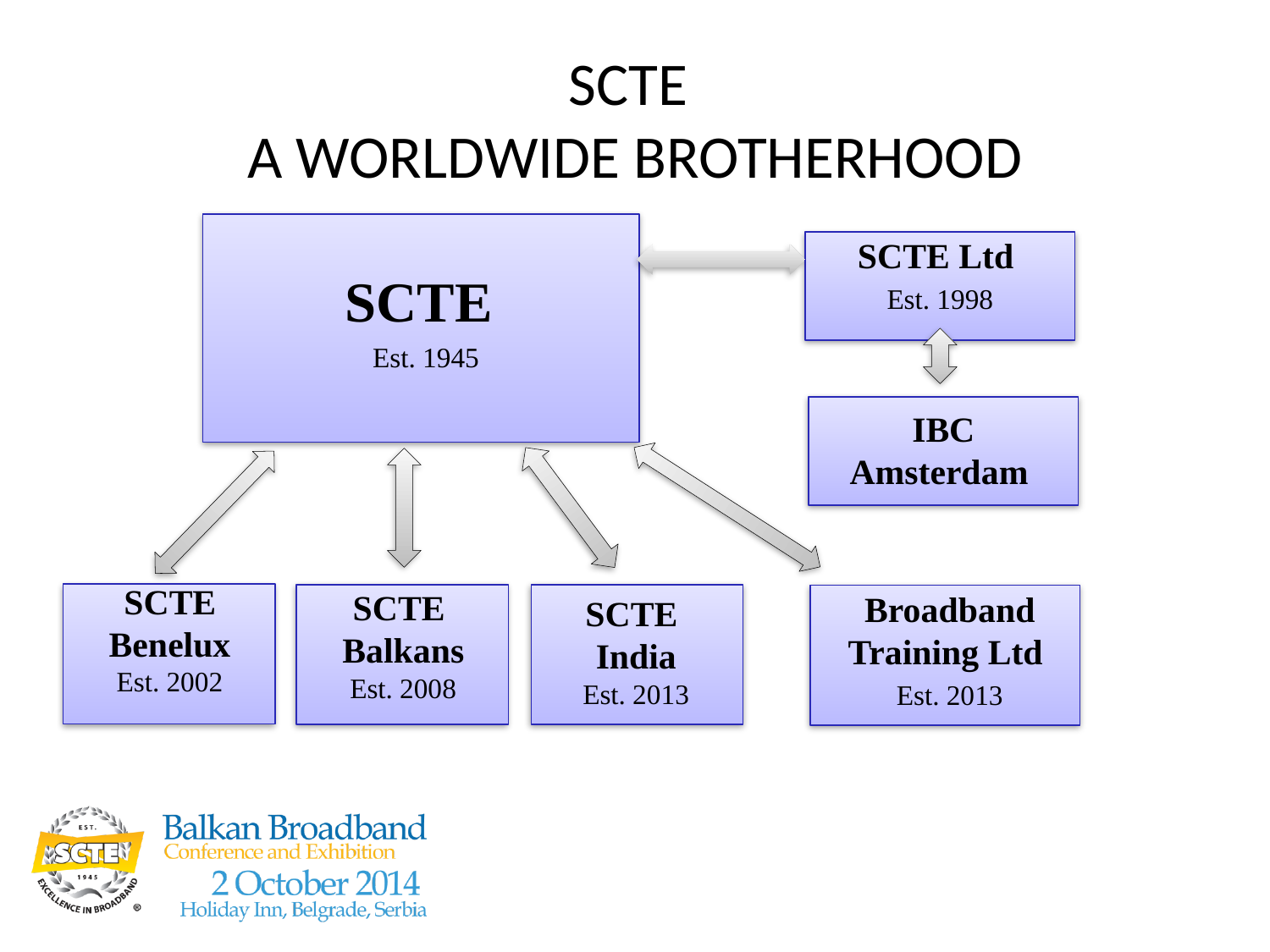

# SCTE A WORLDWIDE BROTHERHOOD

SCTE Ltd
Est. 1998

SCTE
Est. 1945

IBC Amsterdam

SCTE
Benelux
Est. 2002

SCTE
Balkans
Est. 2008

SCTE
India
Est. 2013

Broadband Training Ltd
Est. 2013